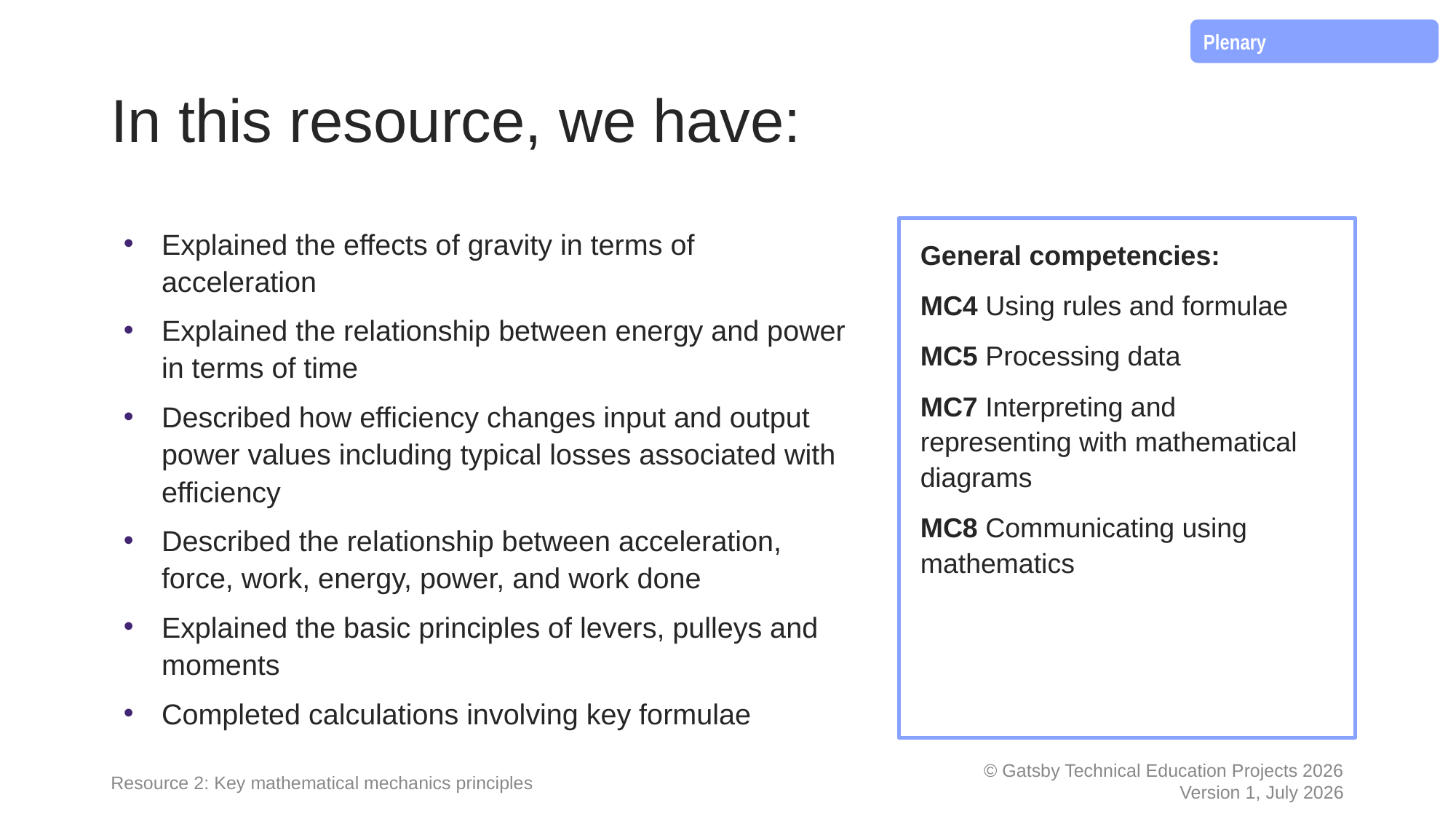

Plenary
# In this resource, we have:
Explained the effects of gravity in terms of acceleration
Explained the relationship between energy and power in terms of time
Described how efficiency changes input and output power values including typical losses associated with efficiency
Described the relationship between acceleration, force, work, energy, power, and work done
Explained the basic principles of levers, pulleys and moments
Completed calculations involving key formulae
General competencies:
MC4 Using rules and formulae
MC5 Processing data
MC7 Interpreting and representing with mathematical diagrams
MC8 Communicating using mathematics
Resource 2: Key mathematical mechanics principles